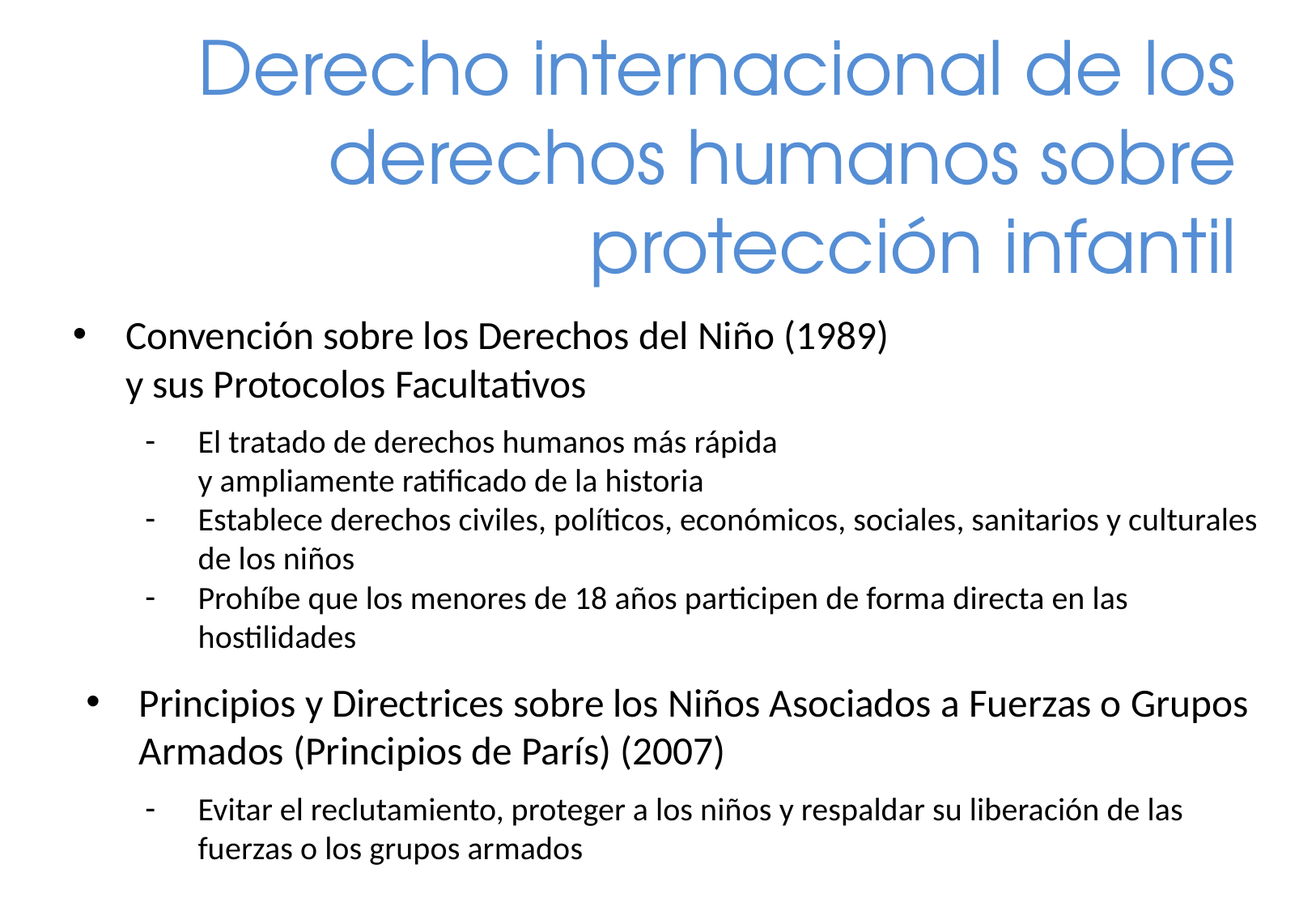

# Derecho internacional de los derechos humanos sobre protección infantil
Convención sobre los Derechos del Niño (1989)
y sus Protocolos Facultativos
El tratado de derechos humanos más rápida
y ampliamente ratificado de la historia
Establece derechos civiles, políticos, económicos, sociales, sanitarios y culturales de los niños
Prohíbe que los menores de 18 años participen de forma directa en las hostilidades

Principios y Directrices sobre los Niños Asociados a Fuerzas o Grupos Armados (Principios de París) (2007)
Evitar el reclutamiento, proteger a los niños y respaldar su liberación de las fuerzas o los grupos armados